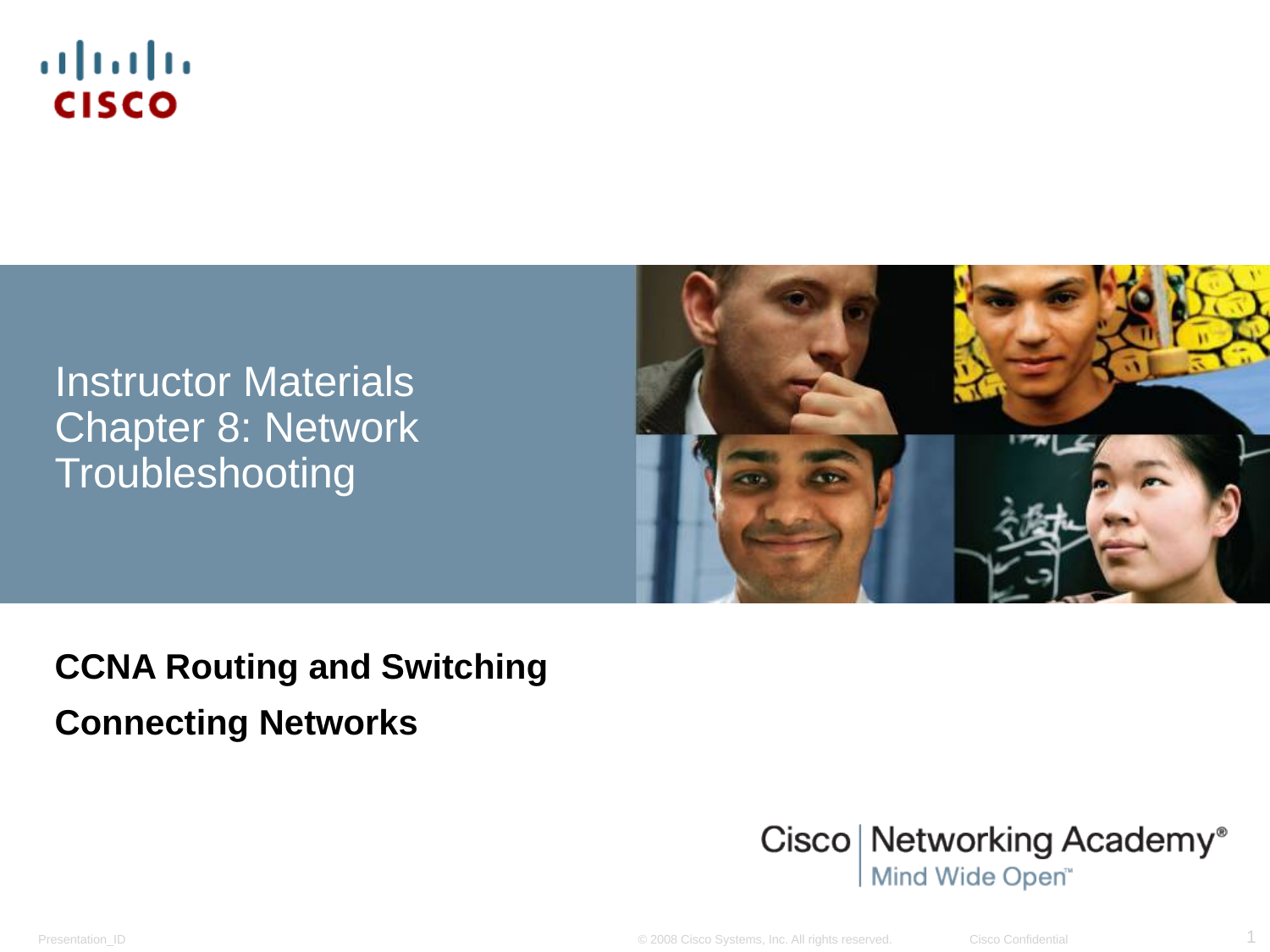

# Instructor Materials Chapter 8: Network Troubleshooting
CCNA Routing and Switching
Connecting Networks